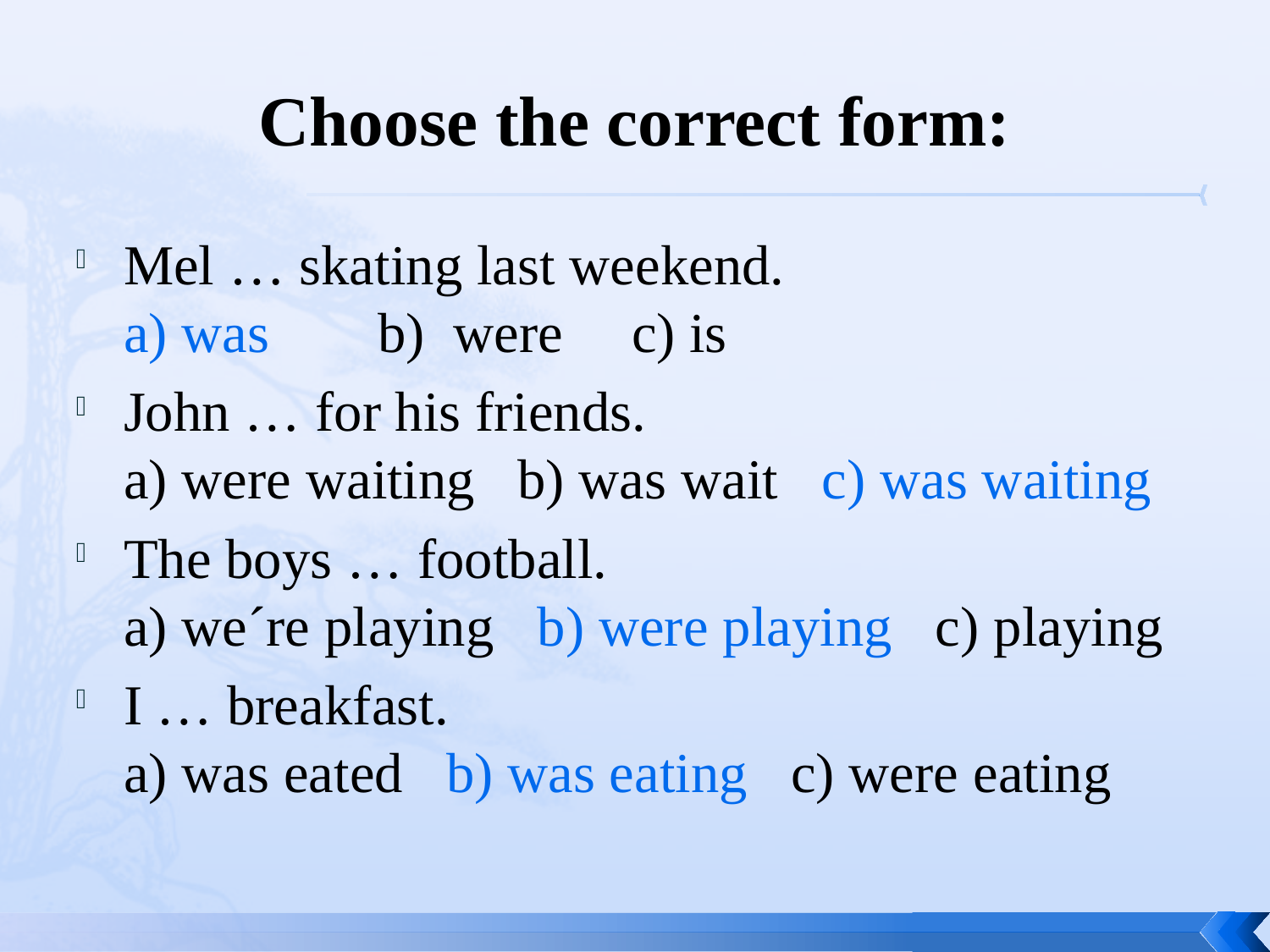

# Choose the correct form:
Mel … skating last weekend.
a) was 	b)  were	c) is
John … for his friends.
a) were waiting   b) was wait   c) was waiting
The boys … football.
a) we´re playing   b) were playing   c) playing
I … breakfast.
a) was eated   b) was eating   c) were eating